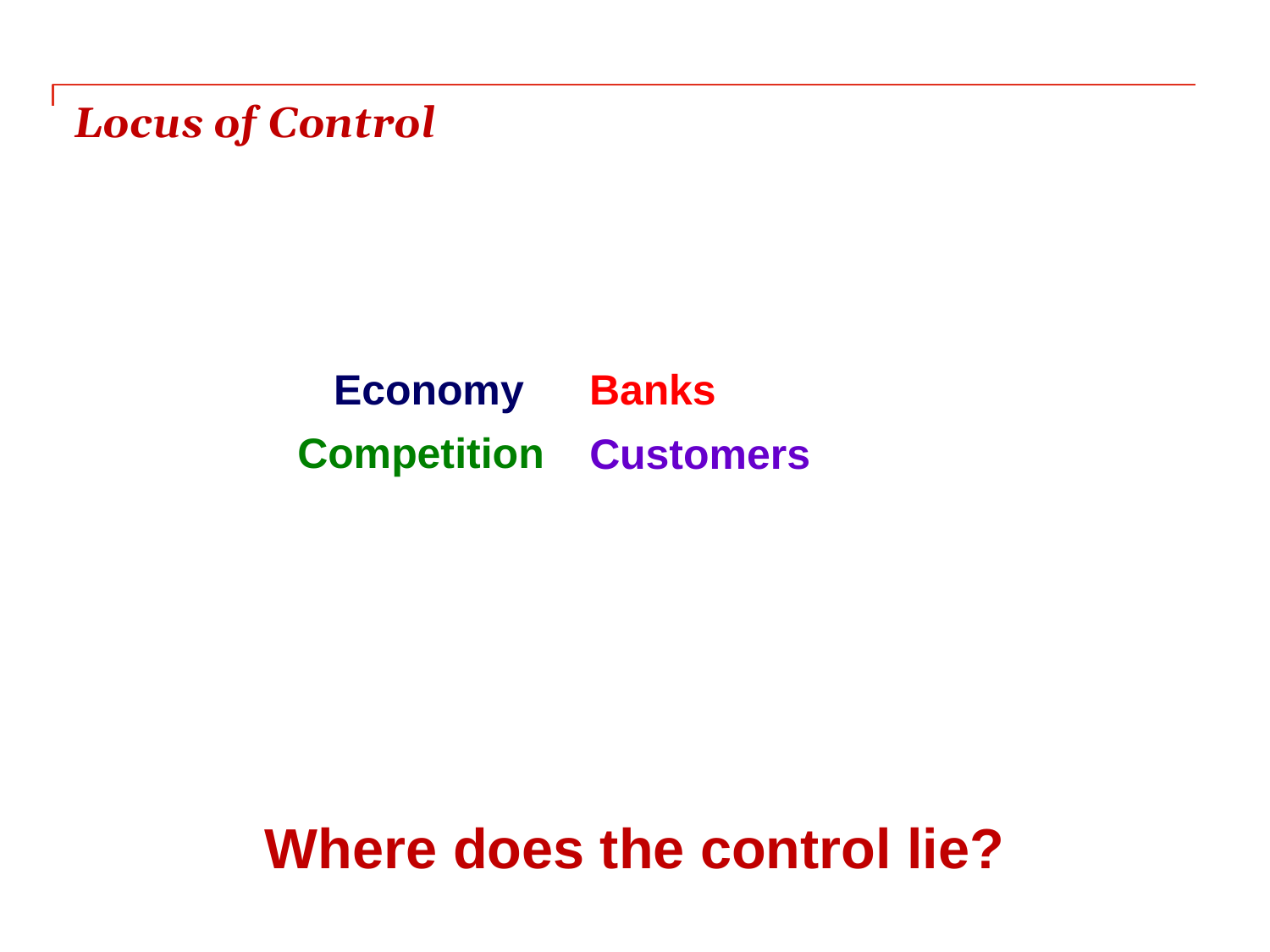

# Locus of Control

Economy
Banks
Competition
Customers
Where does the control lie?